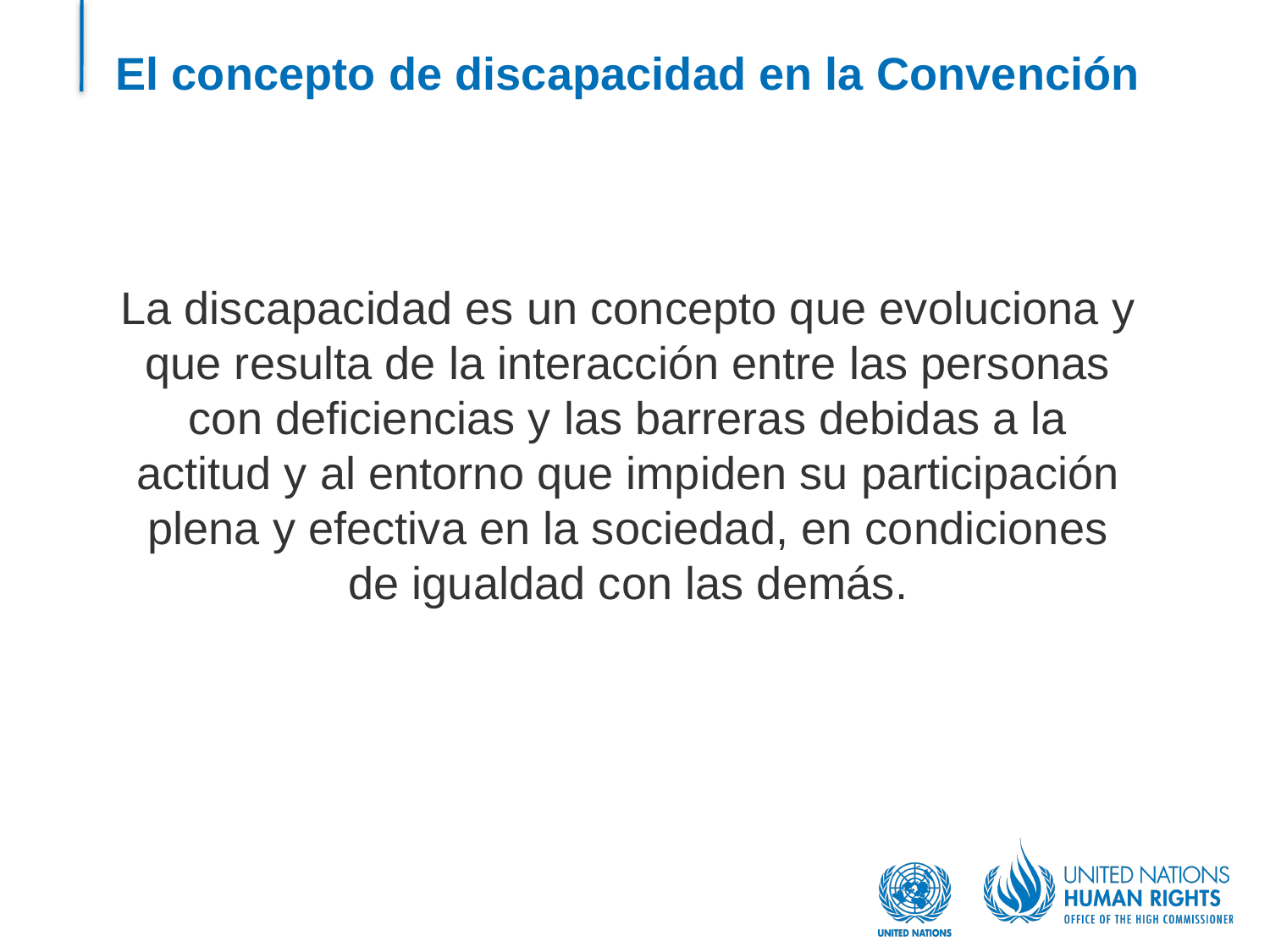

# El concepto de discapacidad en la Convención

La discapacidad es un concepto que evoluciona y que resulta de la interacción entre las personas con deficiencias y las barreras debidas a la actitud y al entorno que impiden su participación plena y efectiva en la sociedad, en condiciones de igualdad con las demás.